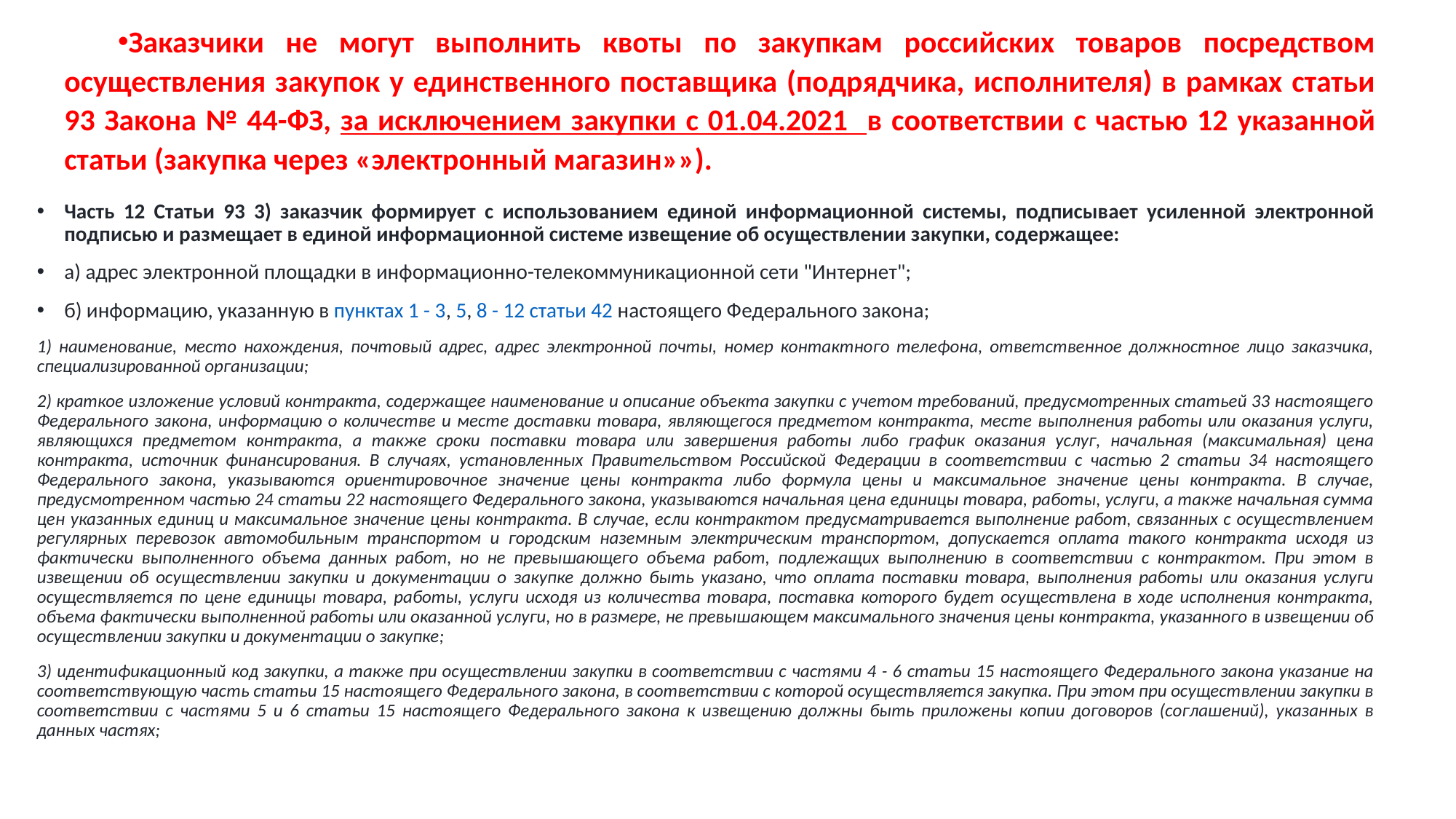

Заказчики не могут выполнить квоты по закупкам российских товаров посредством осуществления закупок у единственного поставщика (подрядчика, исполнителя) в рамках статьи 93 Закона № 44-ФЗ, за исключением закупки с 01.04.2021  в соответствии с частью 12 указанной статьи (закупка через «электронный магазин»»).
Часть 12 Статьи 93 3) заказчик формирует с использованием единой информационной системы, подписывает усиленной электронной подписью и размещает в единой информационной системе извещение об осуществлении закупки, содержащее:
а) адрес электронной площадки в информационно-телекоммуникационной сети "Интернет";
б) информацию, указанную в пунктах 1 - 3, 5, 8 - 12 статьи 42 настоящего Федерального закона;
1) наименование, место нахождения, почтовый адрес, адрес электронной почты, номер контактного телефона, ответственное должностное лицо заказчика, специализированной организации;
2) краткое изложение условий контракта, содержащее наименование и описание объекта закупки с учетом требований, предусмотренных статьей 33 настоящего Федерального закона, информацию о количестве и месте доставки товара, являющегося предметом контракта, месте выполнения работы или оказания услуги, являющихся предметом контракта, а также сроки поставки товара или завершения работы либо график оказания услуг, начальная (максимальная) цена контракта, источник финансирования. В случаях, установленных Правительством Российской Федерации в соответствии с частью 2 статьи 34 настоящего Федерального закона, указываются ориентировочное значение цены контракта либо формула цены и максимальное значение цены контракта. В случае, предусмотренном частью 24 статьи 22 настоящего Федерального закона, указываются начальная цена единицы товара, работы, услуги, а также начальная сумма цен указанных единиц и максимальное значение цены контракта. В случае, если контрактом предусматривается выполнение работ, связанных с осуществлением регулярных перевозок автомобильным транспортом и городским наземным электрическим транспортом, допускается оплата такого контракта исходя из фактически выполненного объема данных работ, но не превышающего объема работ, подлежащих выполнению в соответствии с контрактом. При этом в извещении об осуществлении закупки и документации о закупке должно быть указано, что оплата поставки товара, выполнения работы или оказания услуги осуществляется по цене единицы товара, работы, услуги исходя из количества товара, поставка которого будет осуществлена в ходе исполнения контракта, объема фактически выполненной работы или оказанной услуги, но в размере, не превышающем максимального значения цены контракта, указанного в извещении об осуществлении закупки и документации о закупке;
3) идентификационный код закупки, а также при осуществлении закупки в соответствии с частями 4 - 6 статьи 15 настоящего Федерального закона указание на соответствующую часть статьи 15 настоящего Федерального закона, в соответствии с которой осуществляется закупка. При этом при осуществлении закупки в соответствии с частями 5 и 6 статьи 15 настоящего Федерального закона к извещению должны быть приложены копии договоров (соглашений), указанных в данных частях;